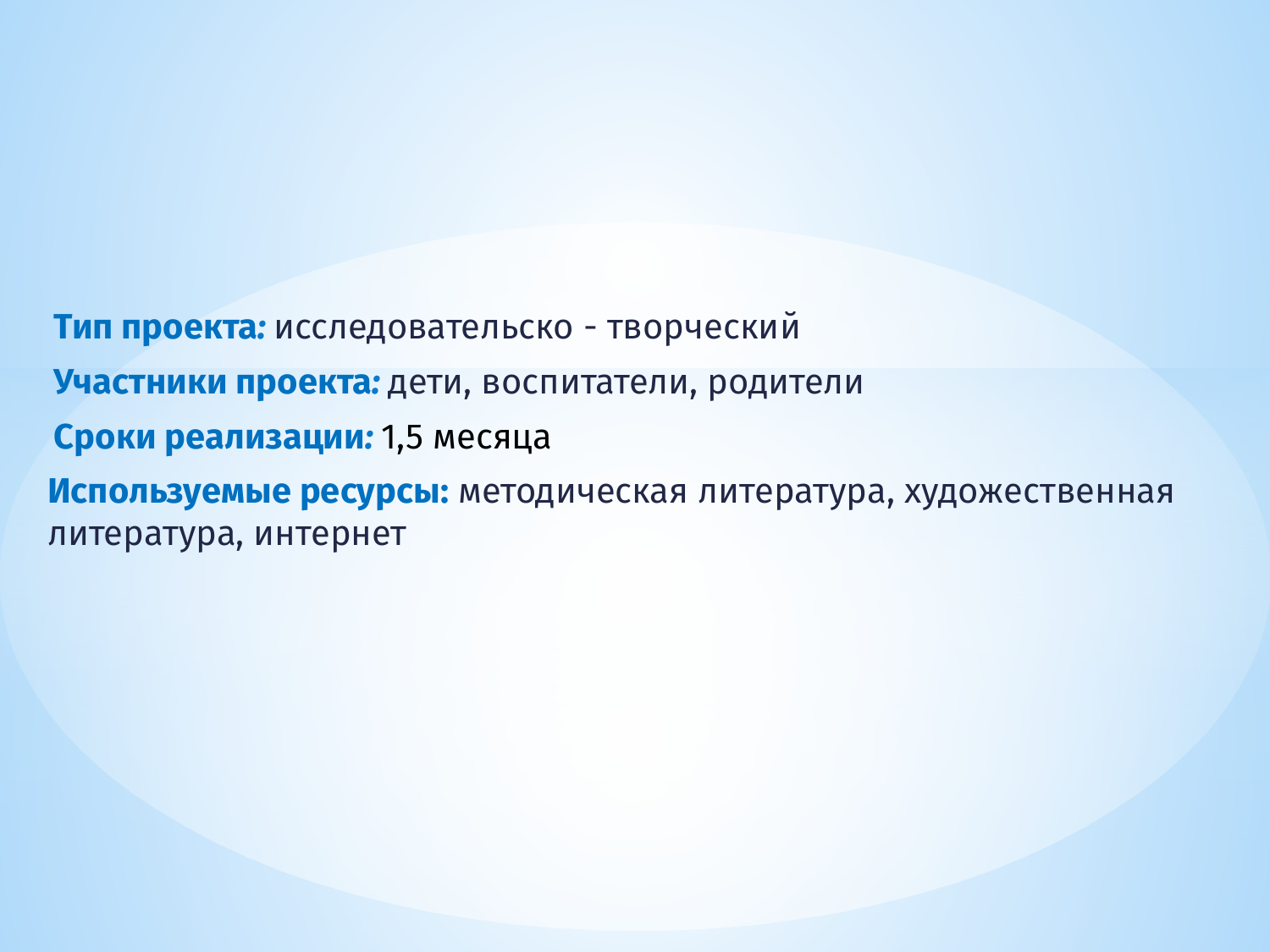

#

Тип проекта: исследовательско - творческий
Участники проекта: дети, воспитатели, родители
Сроки реализации: 1,5 месяца
Используемые ресурсы: методическая литература, художественная литература, интернет